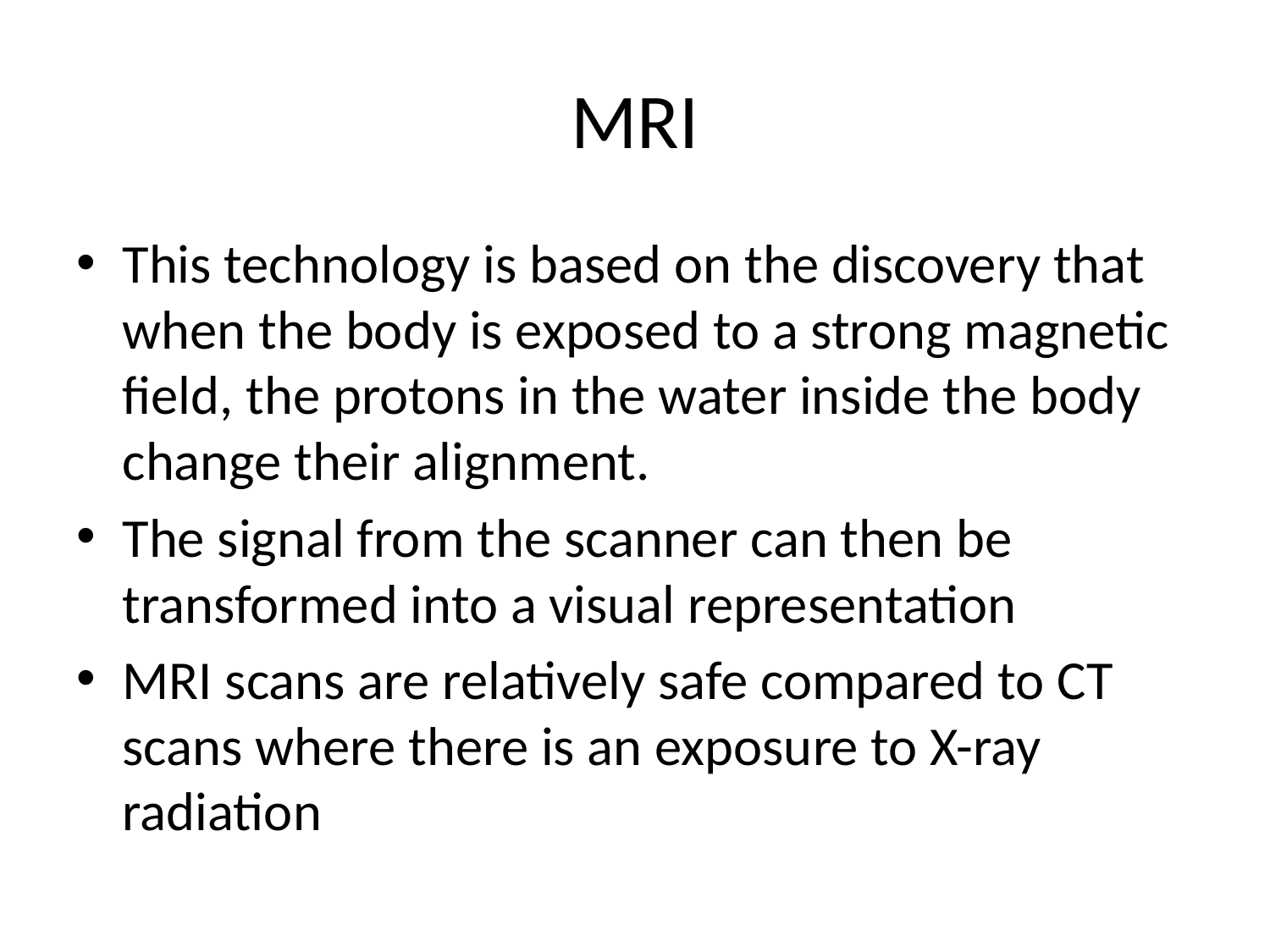

# MRI
This technology is based on the discovery that when the body is exposed to a strong magnetic field, the protons in the water inside the body change their alignment.
The signal from the scanner can then be transformed into a visual representation
MRI scans are relatively safe compared to CT scans where there is an exposure to X-ray radiation